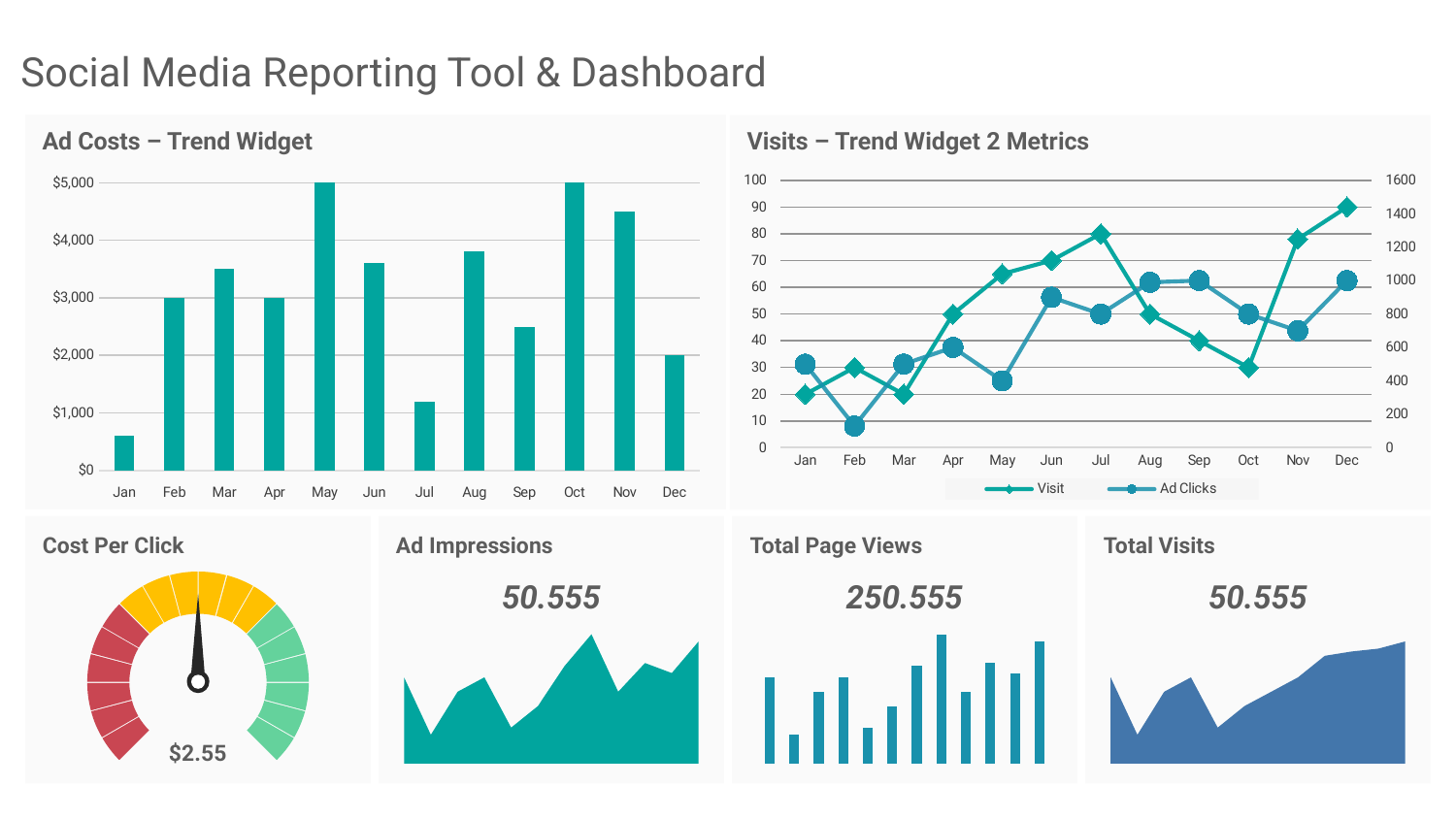

# Social Media Reporting Tool & Dashboard

Ad Costs – Trend Widget
Visits – Trend Widget 2 Metrics

### Chart

| Category | Visit | Ad Clicks |
|---|---|---|
| Jan | 20.0 | 500.0 |
| Feb | 30.0 | 130.0 |
| Mar | 20.0 | 500.0 |
| Apr | 50.0 | 600.0 |
| May | 65.0 | 400.0 |
| Jun | 70.0 | 900.0 |
| Jul | 80.0 | 800.0 |
| Aug | 50.0 | 990.0 |
| Sep | 40.0 | 1000.0 |
| Oct | 30.0 | 800.0 |
| Nov | 78.0 | 700.0 |
| Dec | 90.0 | 1000.0 |

### Chart

| Category | Series 1 |
|---|---|
| Jan | 600.0 |
| Feb | 3000.0 |
| Mar | 3500.0 |
| Apr | 3000.0 |
| May | 5000.0 |
| Jun | 3600.0 |
| Jul | 1200.0 |
| Aug | 3800.0 |
| Sep | 2500.0 |
| Oct | 4999.0 |
| Nov | 4500.0 |
| Dec | 2000.0 |

Cost Per Click
Ad Impressions
Total Page Views
Total Visits

50.555
250.555
50.555

### Chart

| Category | Quick Ratio |
|---|---|
| Jan | 0.6 |
| Feb | 0.2 |
| Mar | 0.5 |
| Abr | 0.6 |
| May | 0.25 |
| Jun | 0.4 |
| Jul | 0.68 |
| Aug | 0.9 |
| Sep | 0.5 |
| Oct | 0.7 |
| Nov | 0.63 |
| Dec | 0.85 |

### Chart

| Category | Quick Ratio |
|---|---|
| Jan | 0.6 |
| Feb | 0.2 |
| Mar | 0.5 |
| Abr | 0.6 |
| May | 0.25 |
| Jun | 0.4 |
| Jul | 0.68 |
| Aug | 0.9 |
| Sep | 0.5 |
| Oct | 0.7 |
| Nov | 0.63 |
| Dec | 0.85 |

### Chart

| Category | Quick Ratio |
|---|---|
| Jan | 0.6 |
| Feb | 0.2 |
| Mar | 0.5 |
| Abr | 0.6 |
| May | 0.25 |
| Jun | 0.4 |
| Jul | 0.5 |
| Aug | 0.6 |
| Sep | 0.75 |
| Oct | 0.78 |
| Nov | 0.8 |
| Dec | 0.85 |
$2.55